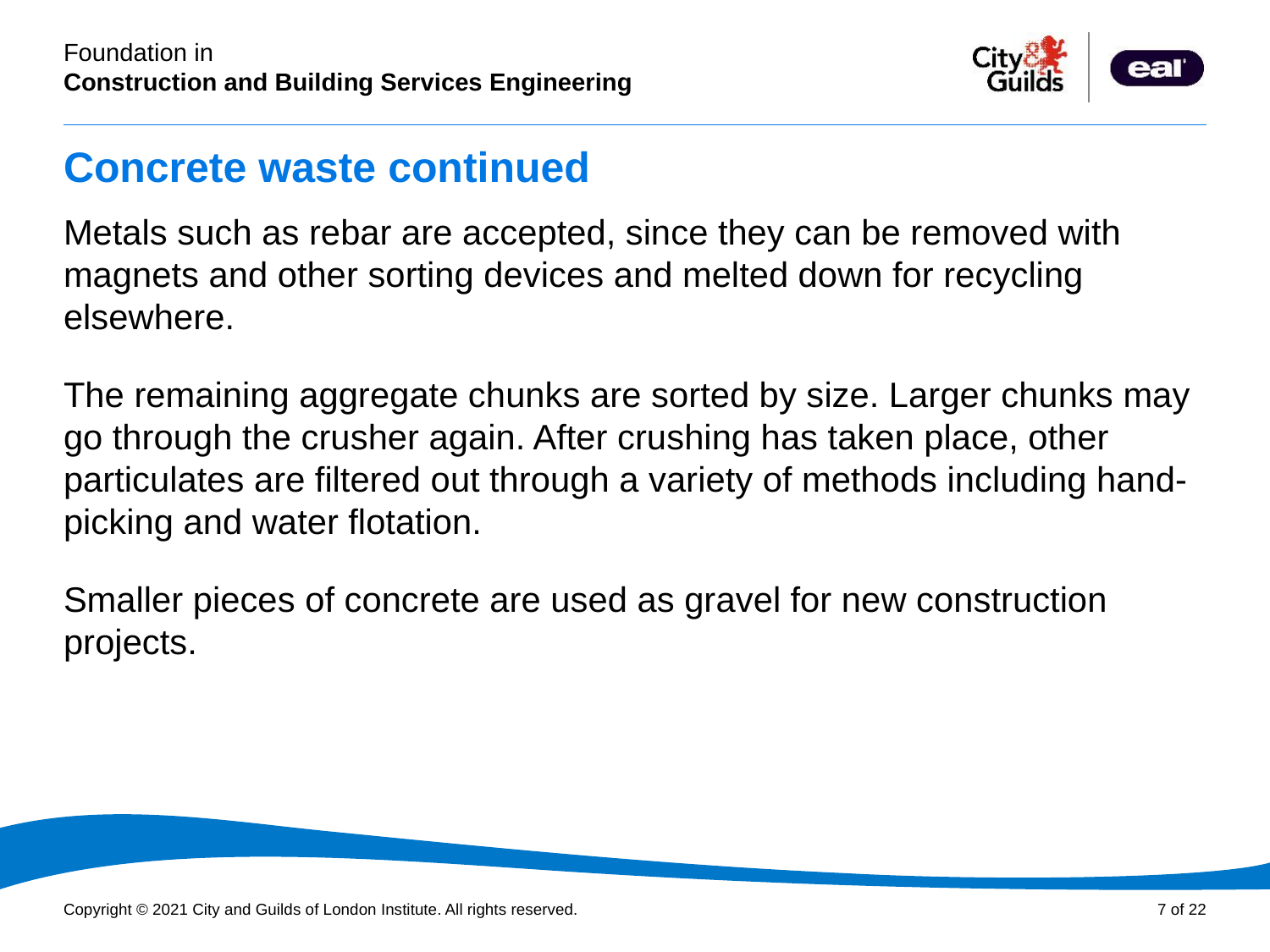

# Concrete waste continued
Metals such as rebar are accepted, since they can be removed with magnets and other sorting devices and melted down for recycling elsewhere.
The remaining aggregate chunks are sorted by size. Larger chunks may go through the crusher again. After crushing has taken place, other particulates are filtered out through a variety of methods including hand-picking and water flotation.
Smaller pieces of concrete are used as gravel for new construction projects.